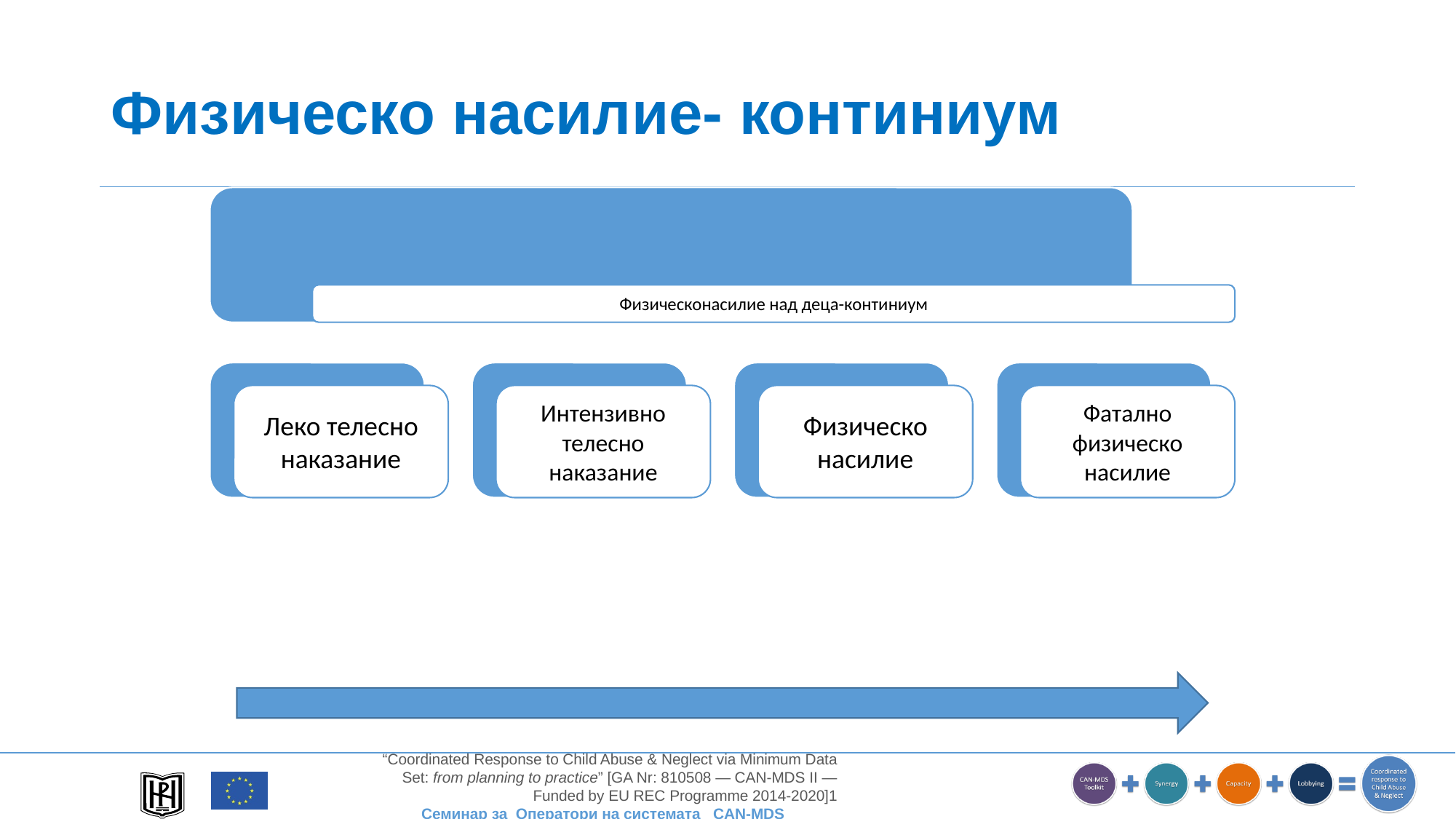

# Физическо насилие- континиум
Физическонасилие над деца-континиум
Леко телесно наказание
Интензивно телесно наказание
Фатално физическо насилие
Физическо насилие